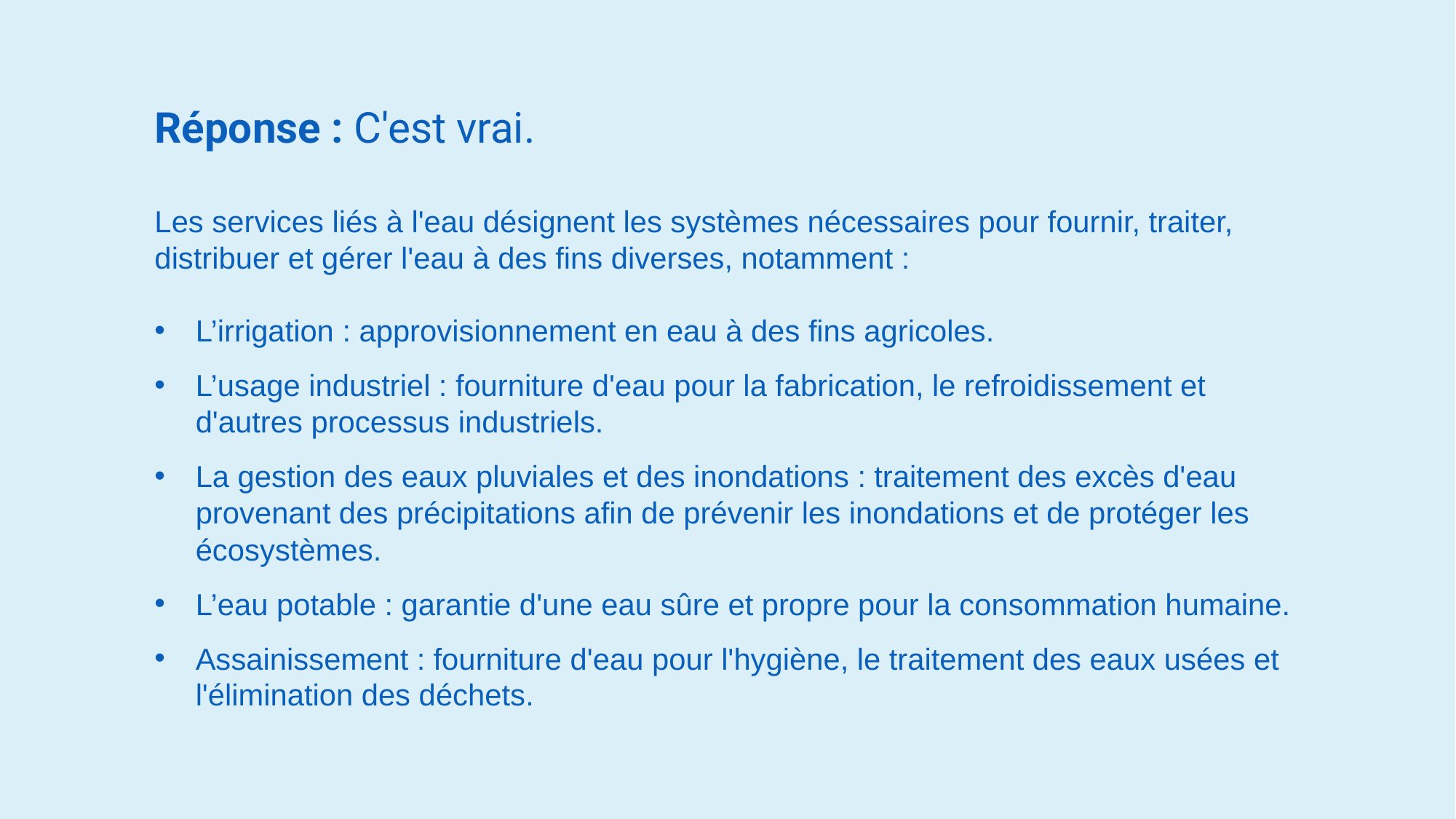

Réponse : C'est vrai.

Les services liés à l'eau désignent les systèmes nécessaires pour fournir, traiter, distribuer et gérer l'eau à des fins diverses, notamment :

L’irrigation : approvisionnement en eau à des fins agricoles.
L’usage industriel : fourniture d'eau pour la fabrication, le refroidissement et d'autres processus industriels.
La gestion des eaux pluviales et des inondations : traitement des excès d'eau provenant des précipitations afin de prévenir les inondations et de protéger les écosystèmes.
⁠L’eau potable : garantie d'une eau sûre et propre pour la consommation humaine.
Assainissement : fourniture d'eau pour l'hygiène, le traitement des eaux usées et l'élimination des déchets.